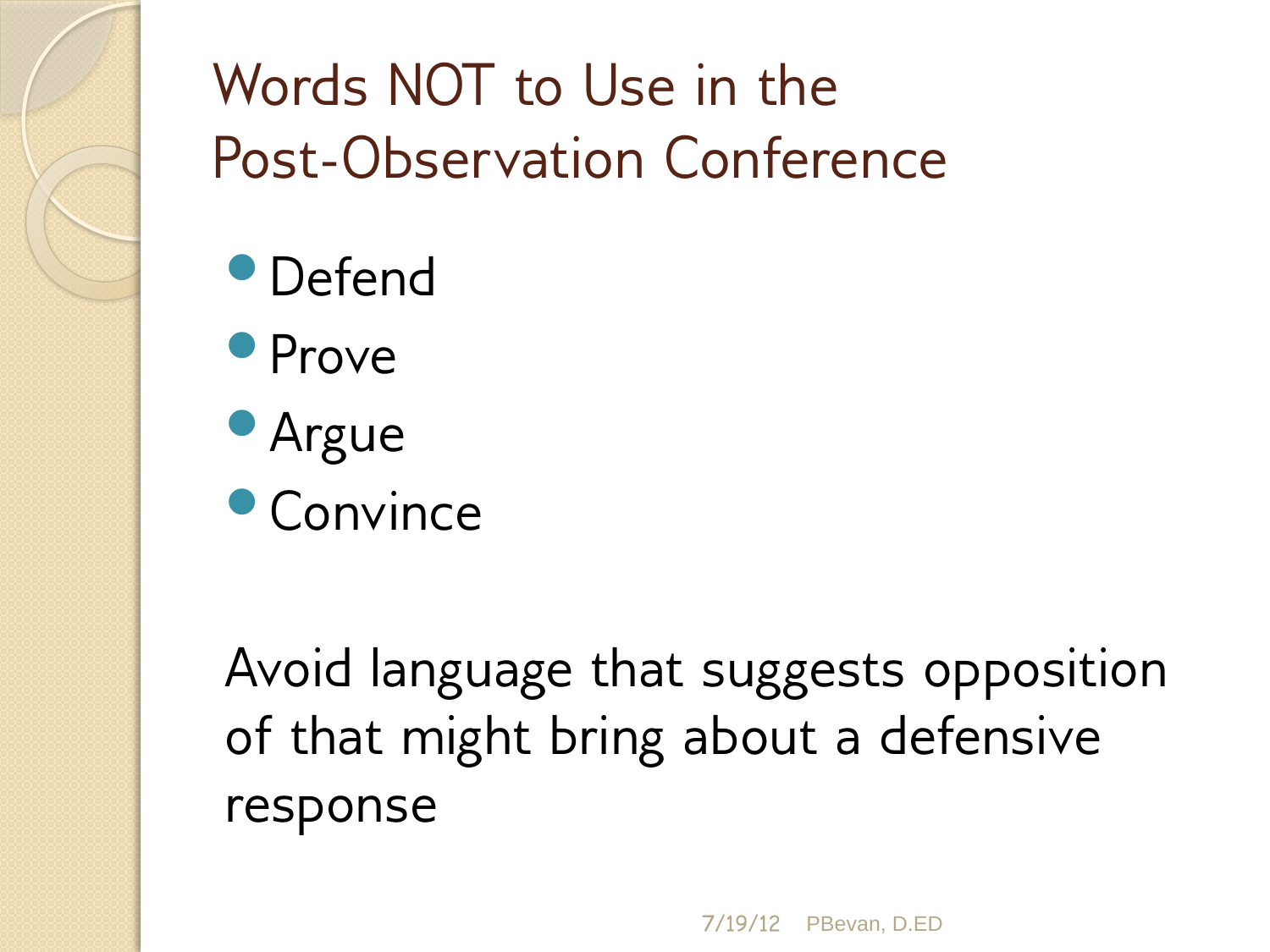

# Words NOT to Use in the Post-Observation Conference
Defend
Prove
Argue
Convince

Avoid language that suggests opposition of that might bring about a defensive response
7/19/12
PBevan, D.ED